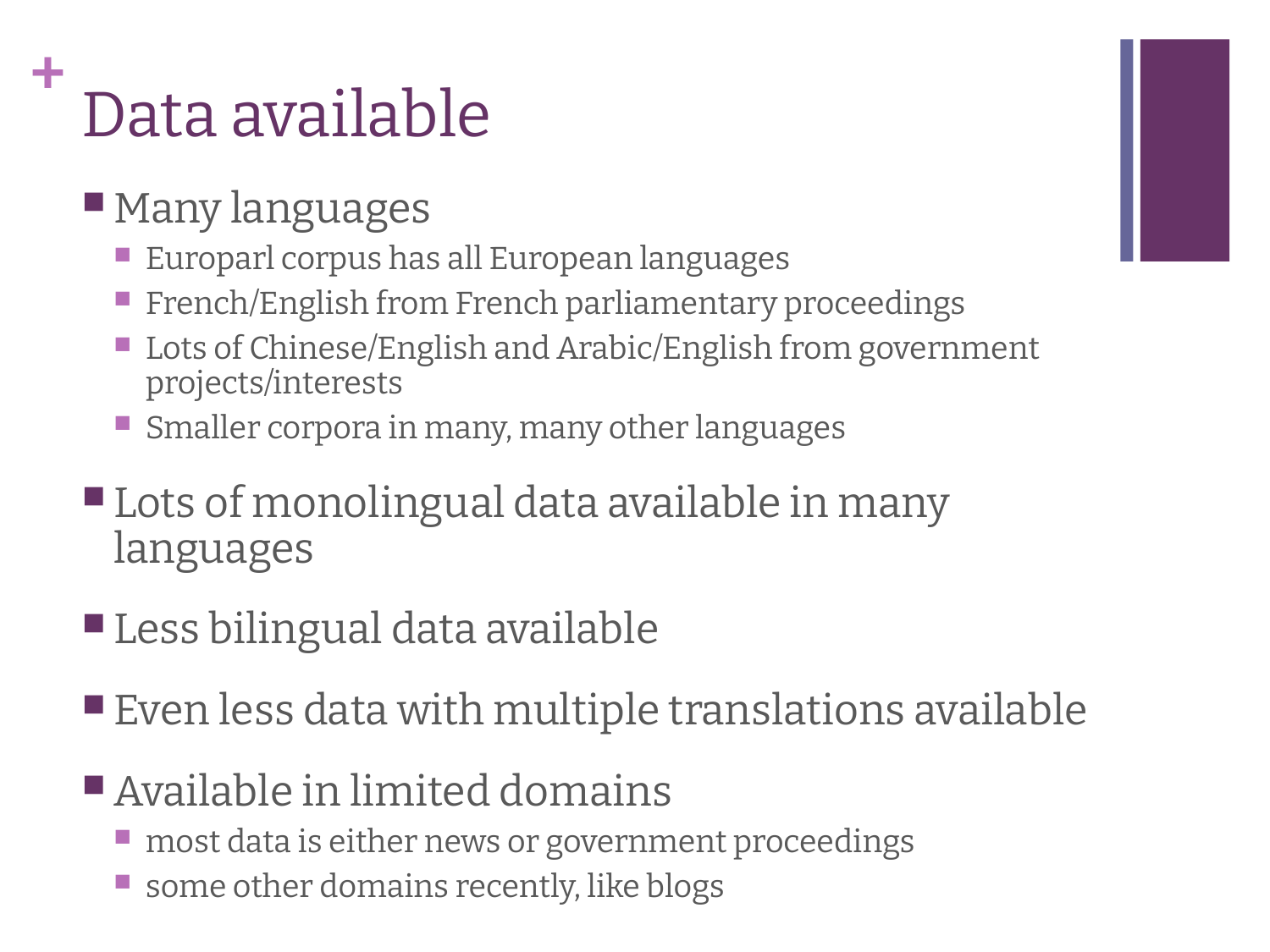

# Data available
Many languages
Europarl corpus has all European languages
French/English from French parliamentary proceedings
Lots of Chinese/English and Arabic/English from government projects/interests
Smaller corpora in many, many other languages
Lots of monolingual data available in many languages
Less bilingual data available
Even less data with multiple translations available
Available in limited domains
most data is either news or government proceedings
some other domains recently, like blogs